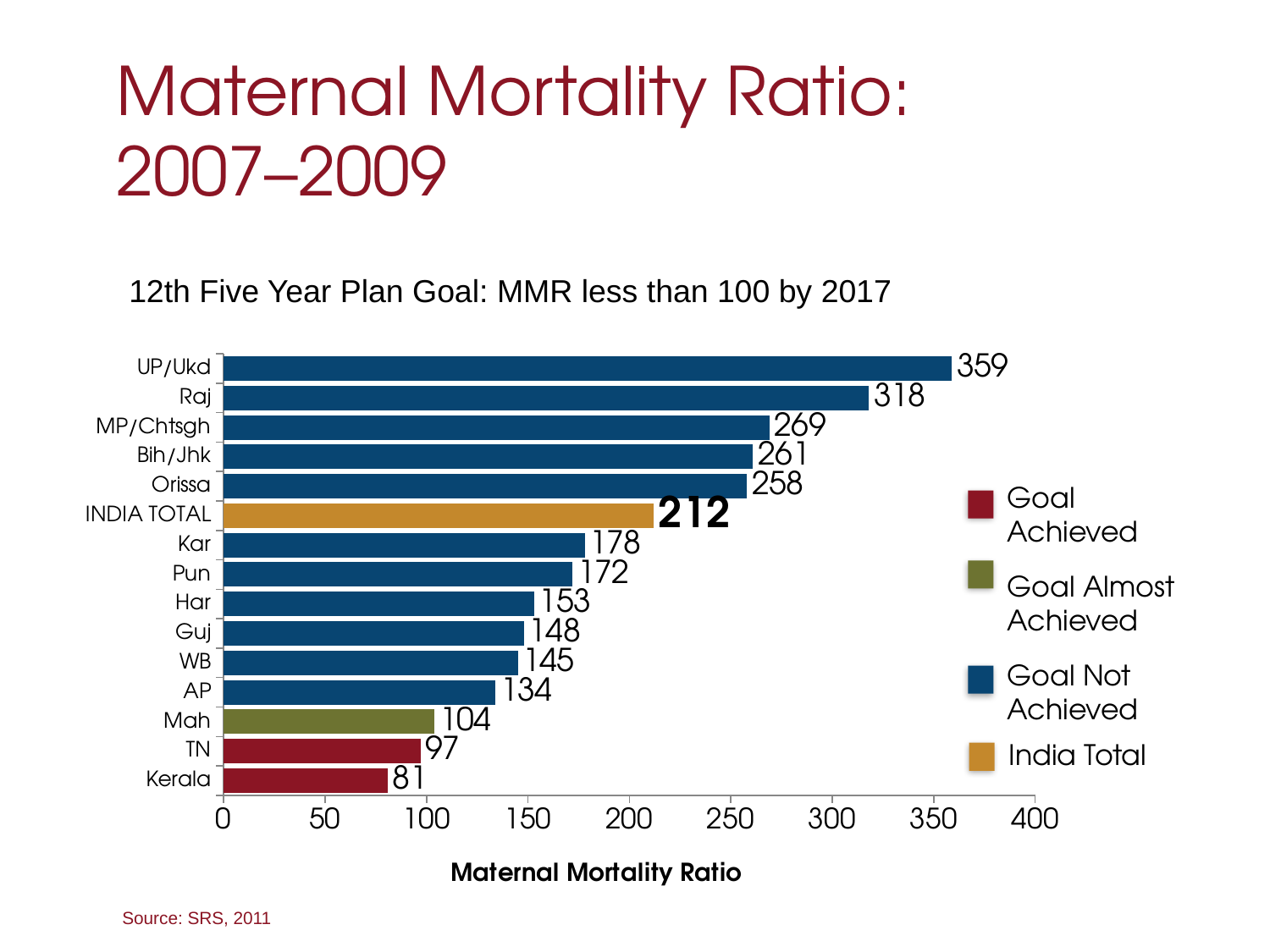

# Maternal Mortality Ratio: 2007–2009
12th Five Year Plan Goal: MMR less than 100 by 2017

### Chart

| Category |  |
|---|---|
| Kerala | 81.0 |
| TN | 97.0 |
| Mah | 104.0 |
| AP | 134.0 |
| WB | 145.0 |
| Guj | 148.0 |
| Har | 153.0 |
| Pun | 172.0 |
| Kar | 178.0 |
| INDIA TOTAL | 212.0 |
| Orissa | 258.0 |
| Bih/Jhk | 261.0 |
| MP/Chtsgh | 269.0 |
| Raj | 318.0 |
| UP/Ukd | 359.0 |
Goal Achieved
Goal Almost Achieved
Goal Not Achieved

India Total

Source: SRS, 2011